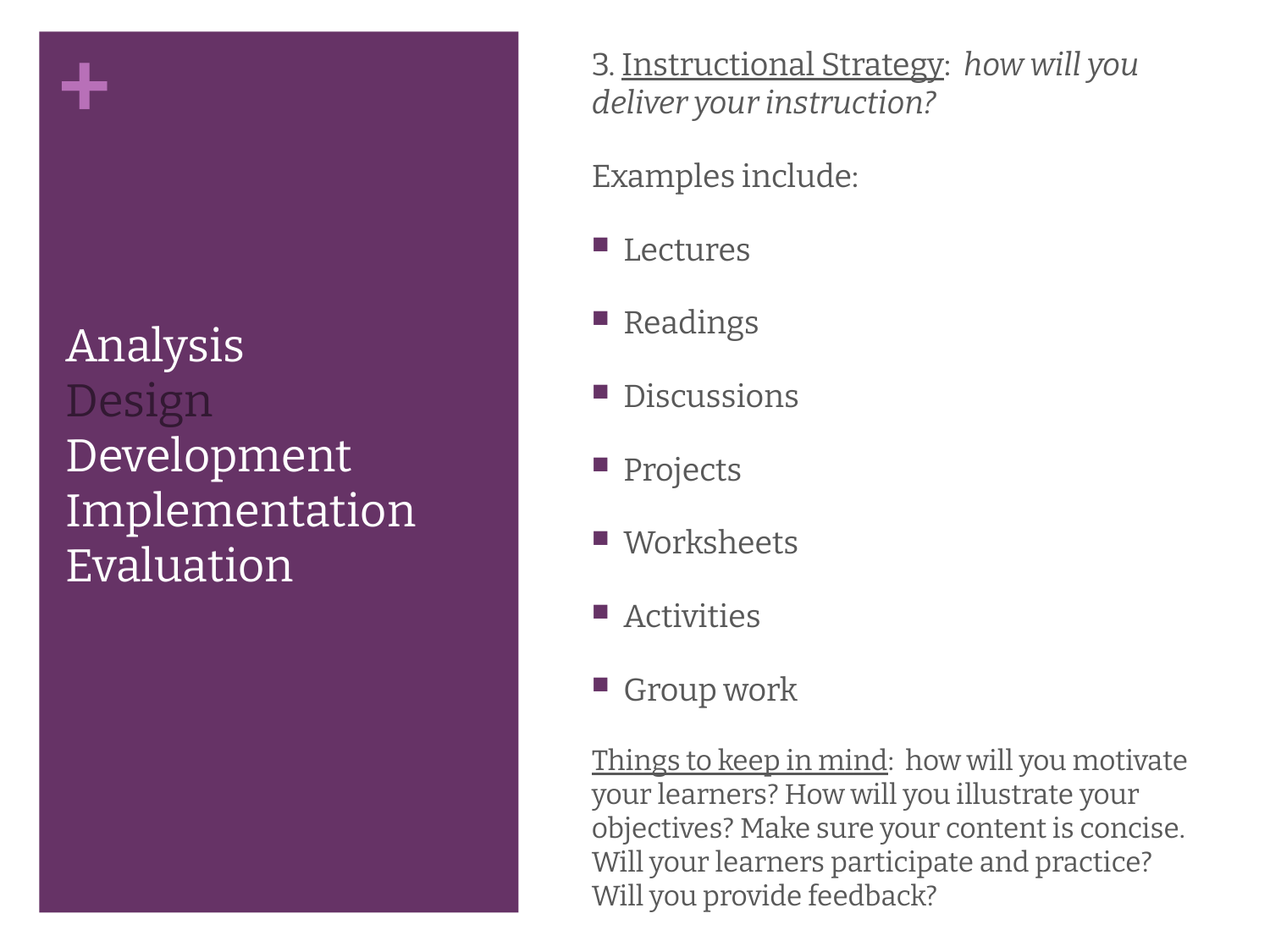

3. Instructional Strategy:  how will you deliver your instruction?
Examples include:
Lectures
Readings
Discussions
Projects
Worksheets
Activities
Group work
Things to keep in mind:  how will you motivate your learners? How will you illustrate your objectives? Make sure your content is concise. Will your learners participate and practice?  Will you provide feedback?
# Analysis Design Development Implementation Evaluation